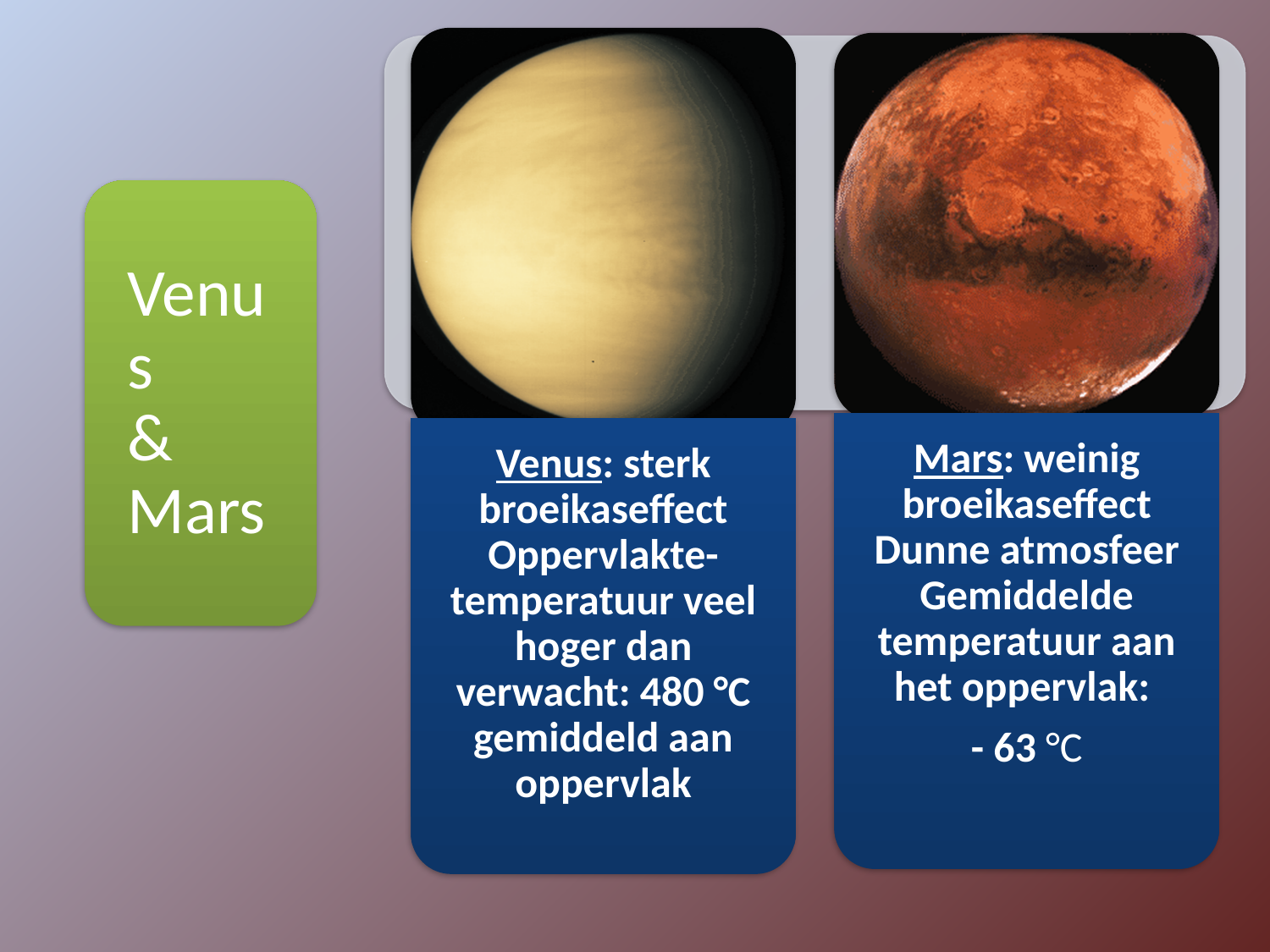

Venus: sterk broeikaseffect Oppervlakte-temperatuur veel hoger dan verwacht: 480 °C gemiddeld aan oppervlak
Mars: weinig broeikaseffect Dunne atmosfeer Gemiddelde temperatuur aan het oppervlak:
- 63 °C
Venus
&
Mars